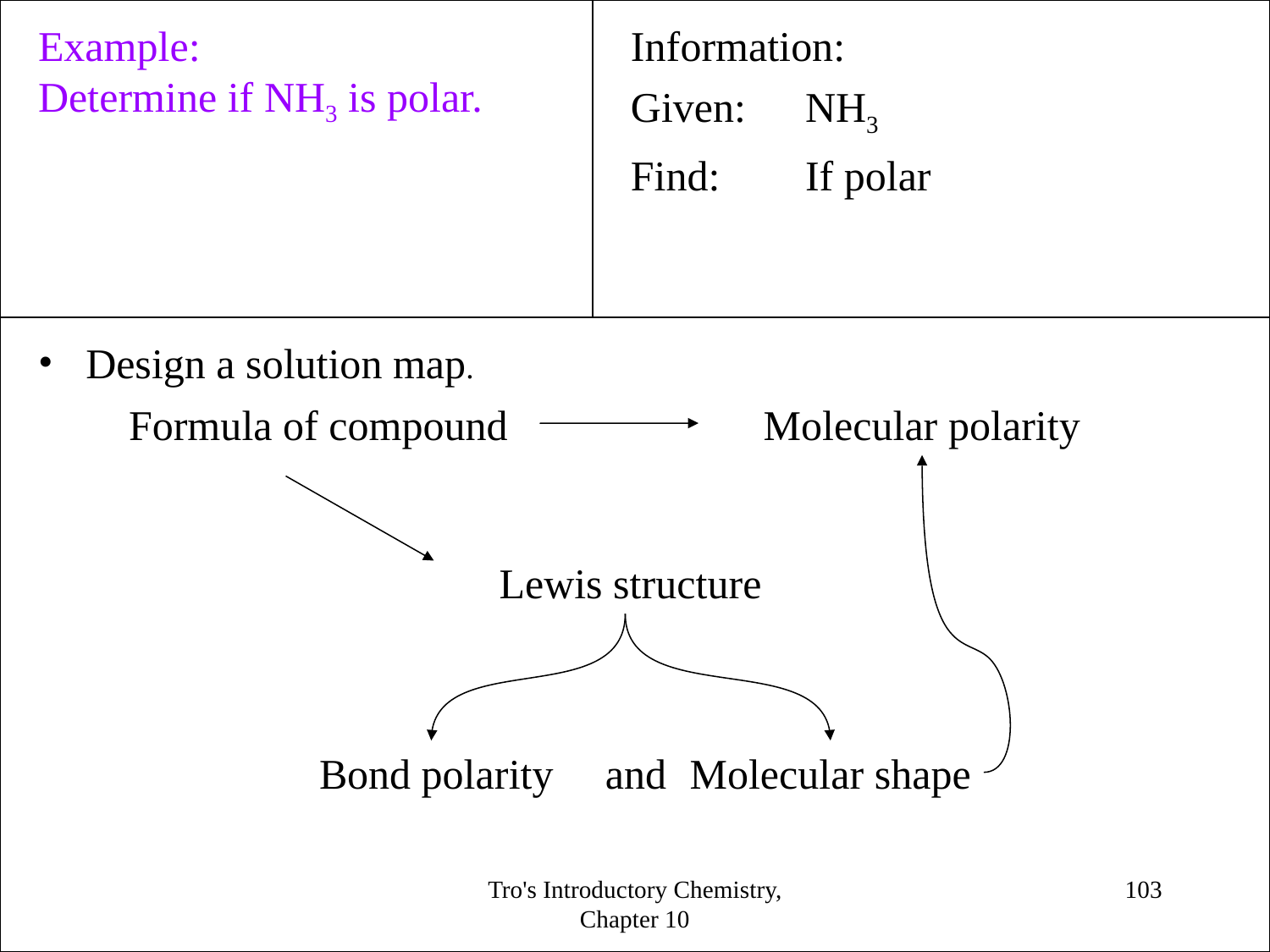

Example:
Determine if NH3 is polar.
Information:
Given: 	NH3
Find:	If polar

Design a solution map.

 Formula of compound
Molecular polarity

 Lewis structure
 Bond polarity
and
Molecular shape
Tro's Introductory Chemistry, Chapter 10
103